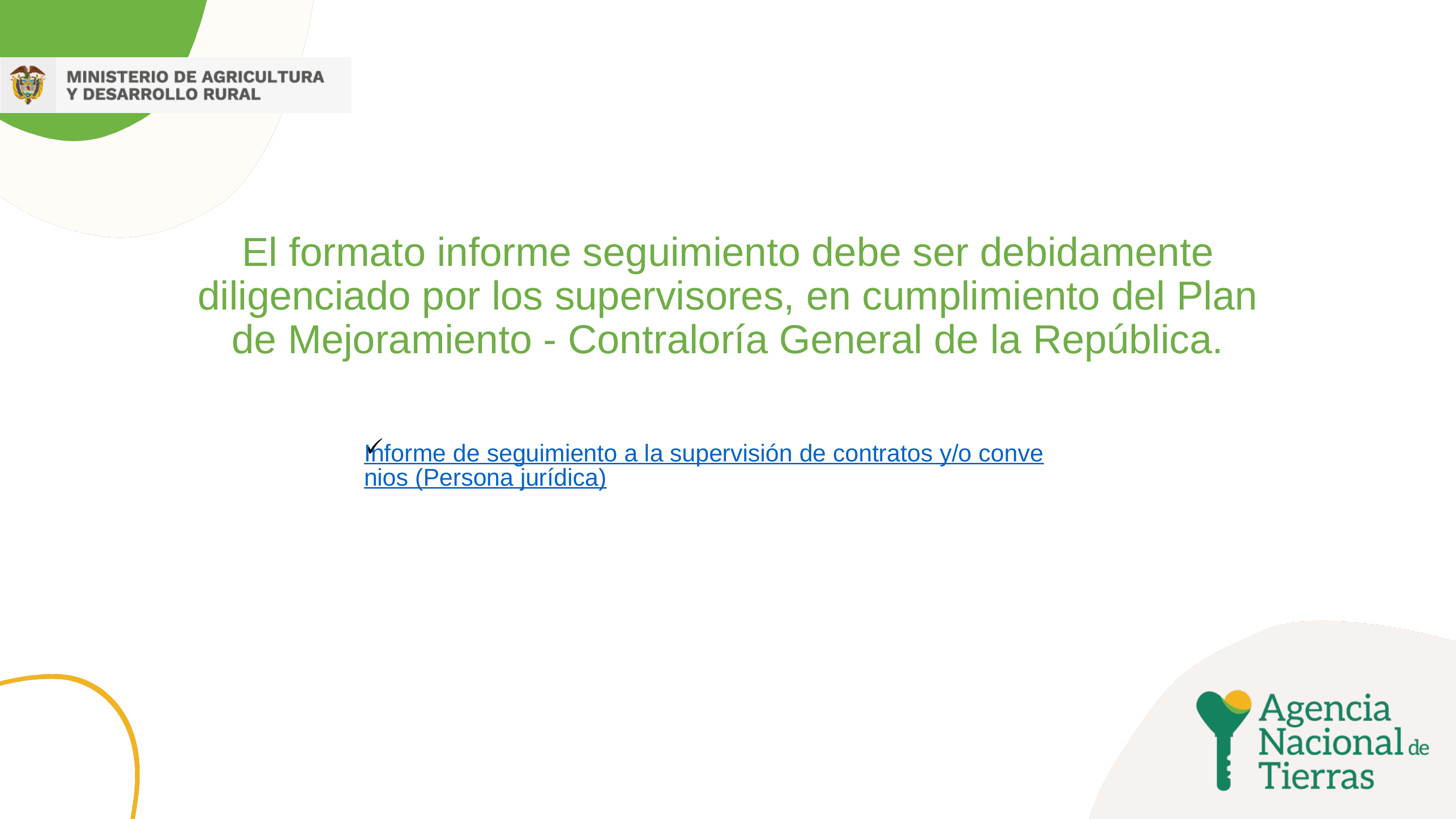

El formato informe seguimiento debe ser debidamente diligenciado por los supervisores, en cumplimiento del Plan de Mejoramiento - Contraloría General de la República.
Informe de seguimiento a la supervisión de contratos y/o convenios (Persona jurídica)